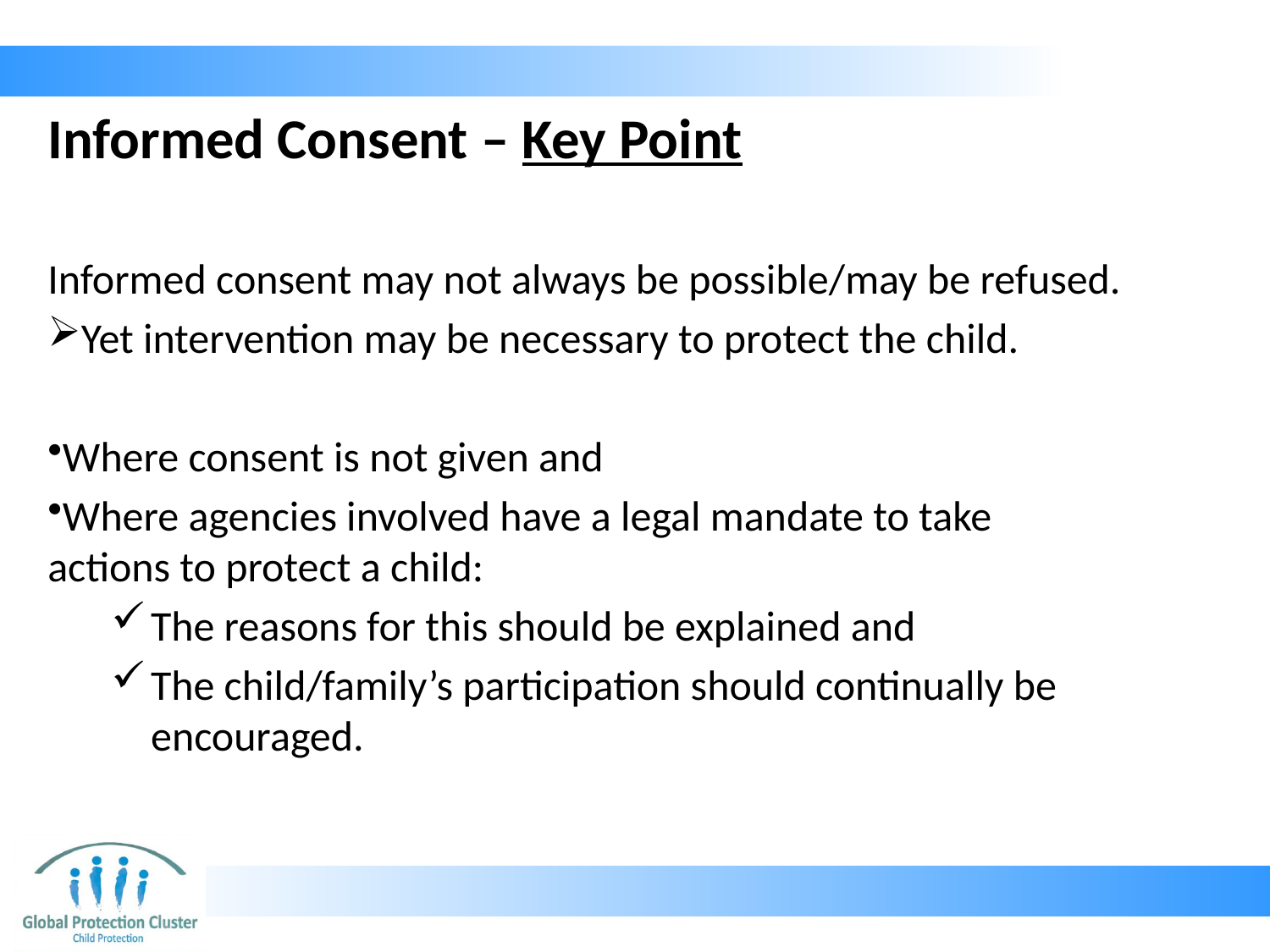

# Informed Consent – Key Point

Informed consent may not always be possible/may be refused.
Yet intervention may be necessary to protect the child.

Where consent is not given and
Where agencies involved have a legal mandate to take actions to protect a child:
The reasons for this should be explained and
The child/family’s participation should continually be encouraged.